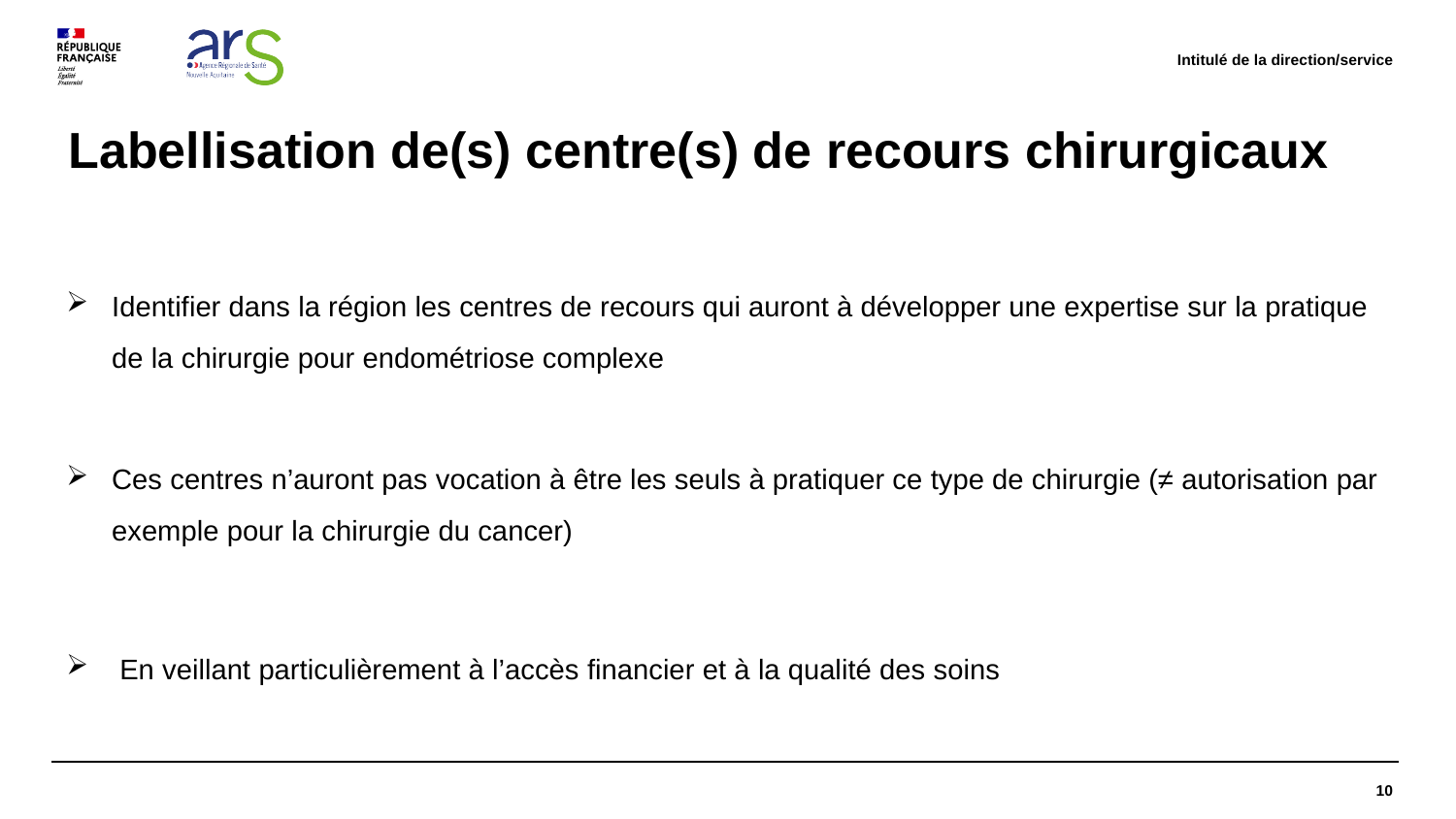

Intitulé de la direction/service
# Labellisation de(s) centre(s) de recours chirurgicaux

Identifier dans la région les centres de recours qui auront à développer une expertise sur la pratique de la chirurgie pour endométriose complexe

Ces centres n’auront pas vocation à être les seuls à pratiquer ce type de chirurgie (≠ autorisation par exemple pour la chirurgie du cancer)

 En veillant particulièrement à l’accès financier et à la qualité des soins

10